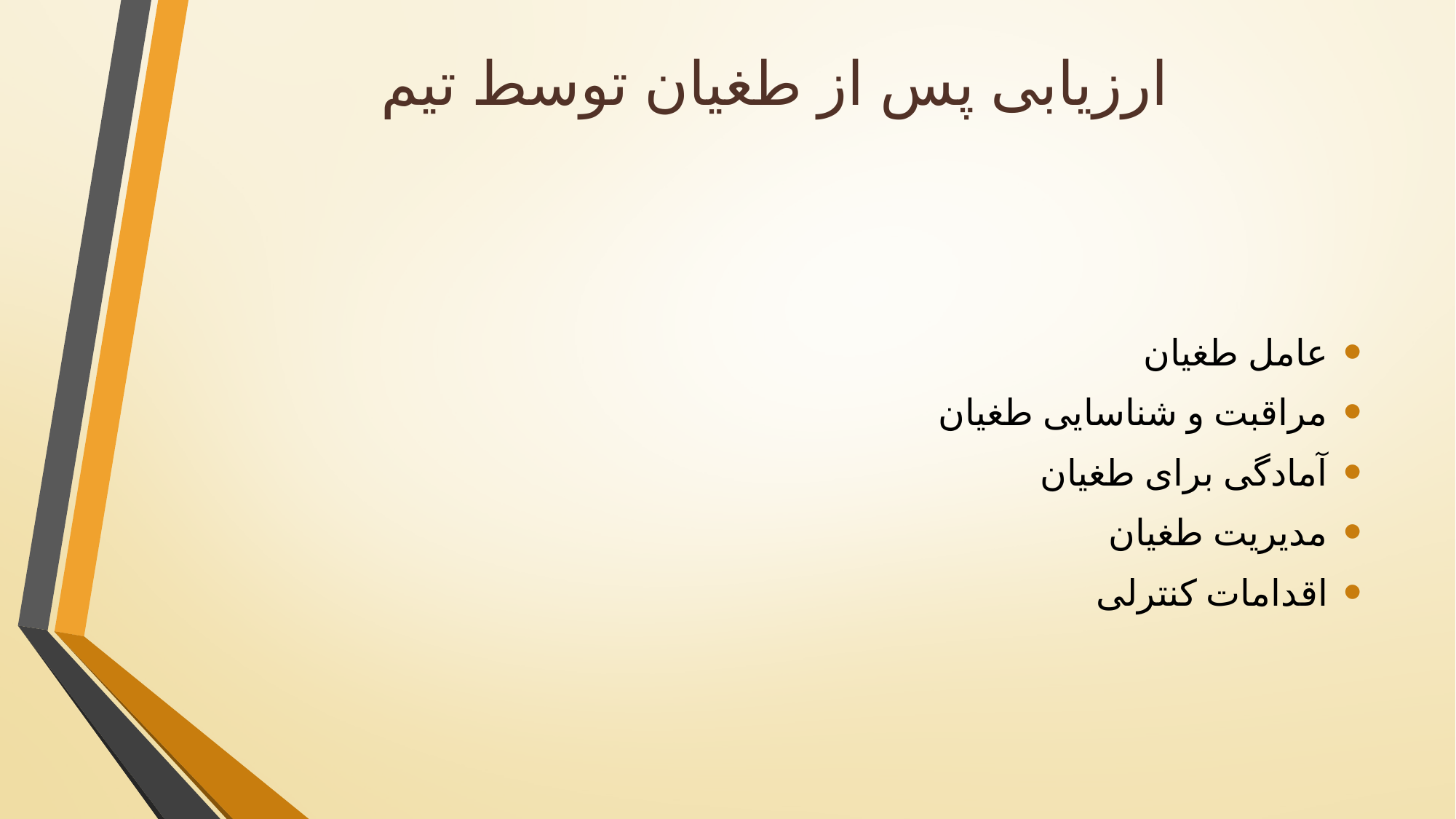

# ارزیابی پس از طغیان توسط تیم
عامل طغیان
مراقبت و شناسایی طغیان
آمادگی برای طغیان
مدیریت طغیان
اقدامات کنترلی